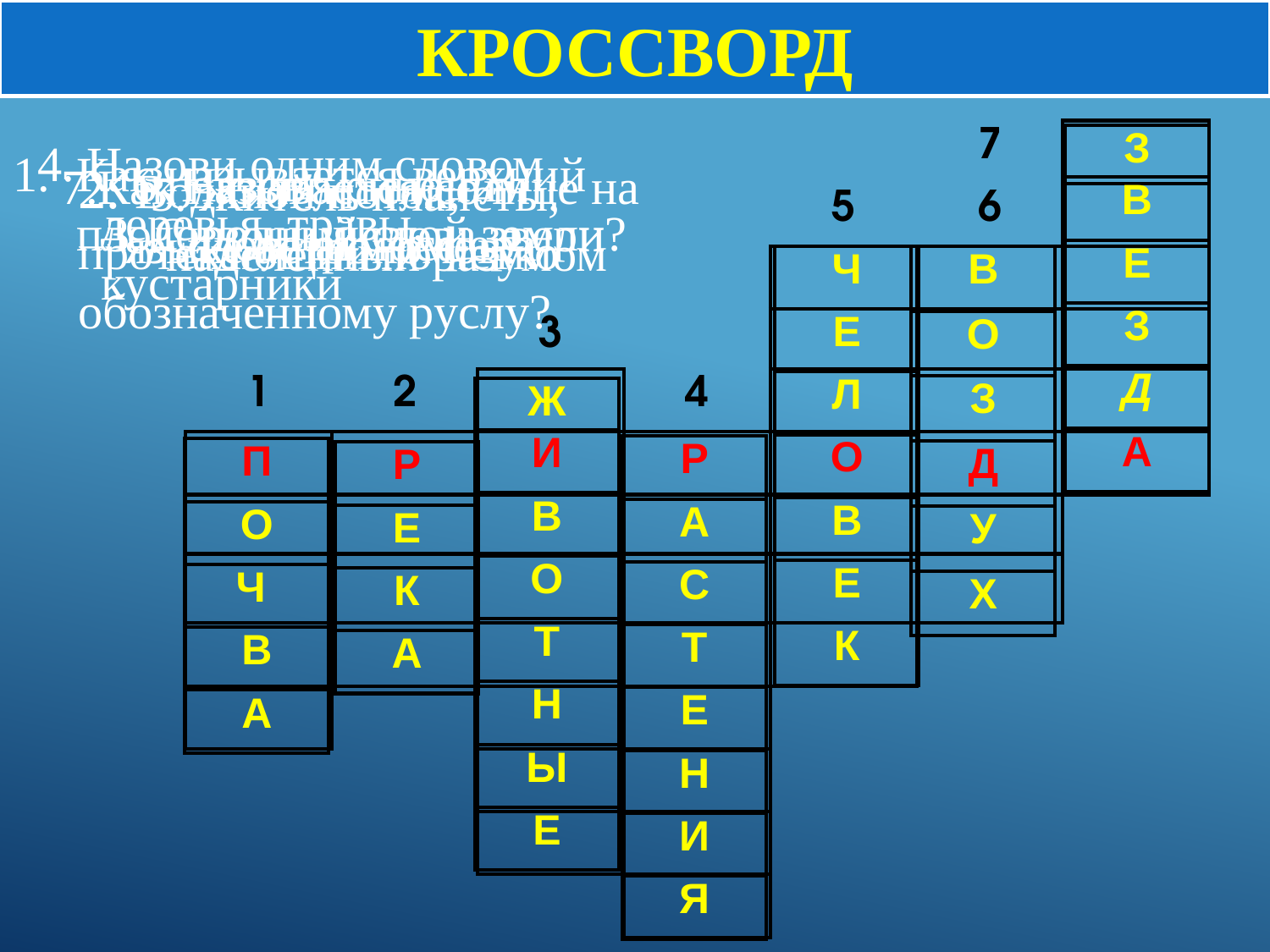

# КРОССВОРД
|  |  |  |  |  |  |  |  |
| --- | --- | --- | --- | --- | --- | --- | --- |
|  |  |  |  |  |  | 7 |  |
|  |  |  |  |  | 5 | 6 |  |
|  |  |  |  |  |  |  |  |
|  |  |  | 3 |  |  |  |  |
|  | 1 | 2 |  | 4 |  |  |  |
|  |  |  |  |  |  |  |  |
|  |  |  |  |  |  |  |  |
|  |  |  |  |  |  |  |  |
|  |  |  |  |  |  |  |  |
|  |  |  |  |  |  |  |  |
|  |  |  |  |  |  |  |  |
|  |  |  |  |  |  |  |  |
|  |  |  |  |  |  |  |  |
| З |
| --- |
| В |
| Е |
| З |
| Д |
| А |
4. Назови одним словом деревья, травы, кустарники
Как называется верхний плодородный слой земли?
2. Водяной поток, протекающий по четко обозначенному руслу?
6. Назови синоним слова атмосфера
7.Как называется солнце на языке астрономов?
5. Житель планеты, наделенный разумом
3. Синоним слова звери
| Ч |
| --- |
| Е |
| Л |
| О |
| В |
| Е |
| К |
| В |
| --- |
| О |
| З |
| Д |
| У |
| Х |
| Ж |
| --- |
| И |
| В |
| О |
| Т |
| Н |
| Ы |
| Е |
| Р |
| --- |
| А |
| С |
| Т |
| Е |
| Н |
| И |
| Я |
| П |
| --- |
| О |
| Ч |
| В |
| А |
| Р |
| --- |
| Е |
| К |
| А |